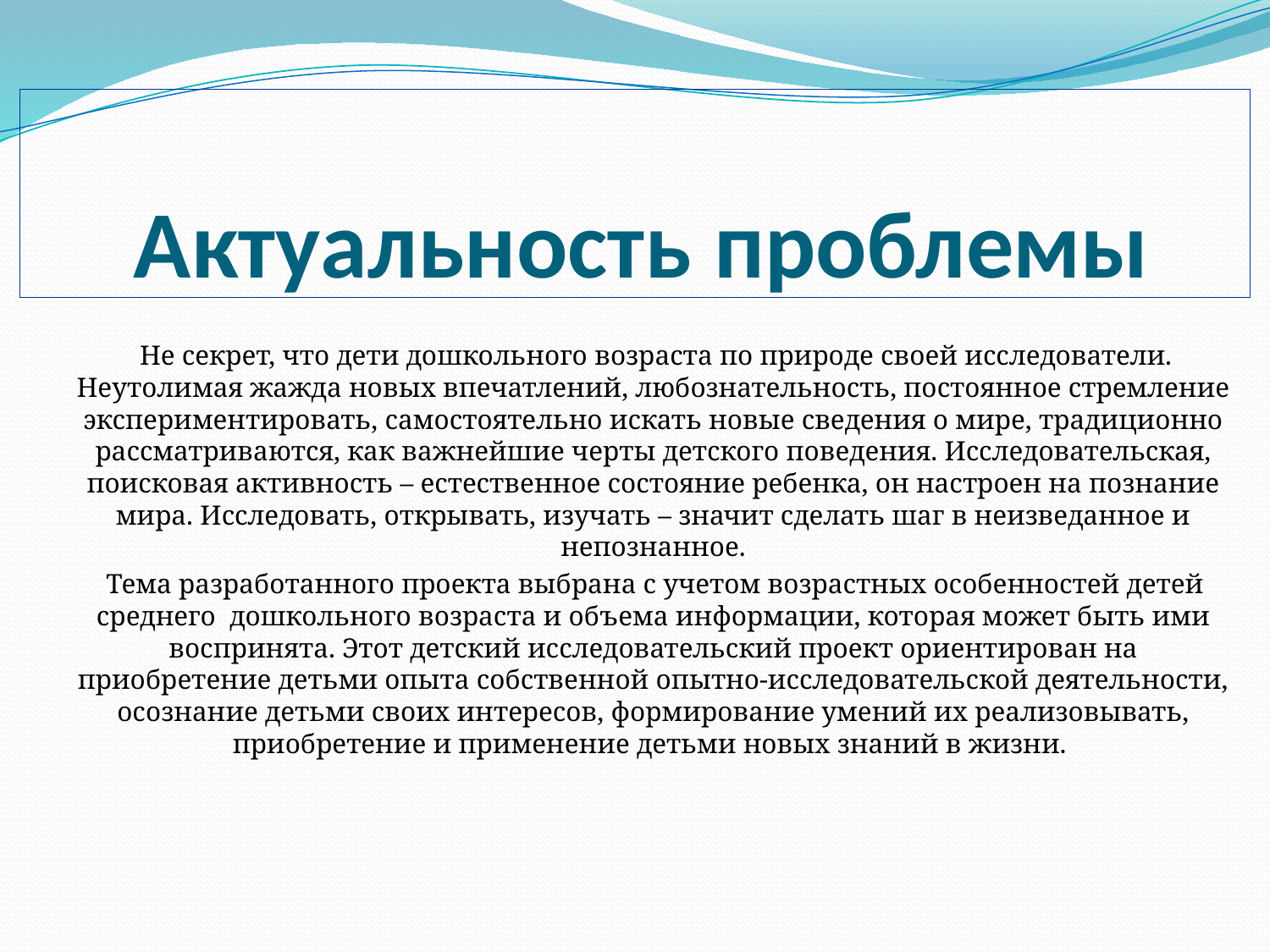

# Актуальность проблемы
 Не секрет, что дети дошкольного возраста по природе своей исследователи. Неутолимая жажда новых впечатлений, любознательность, постоянное стремление экспериментировать, самостоятельно искать новые сведения о мире, традиционно рассматриваются, как важнейшие черты детского поведения. Исследовательская, поисковая активность – естественное состояние ребенка, он настроен на познание мира. Исследовать, открывать, изучать – значит сделать шаг в неизведанное и непознанное.
     Тема разработанного проекта выбрана с учетом возрастных особенностей детей среднего  дошкольного возраста и объема информации, которая может быть ими воспринята. Этот детский исследовательский проект ориентирован на приобретение детьми опыта собственной опытно-исследовательской деятельности, осознание детьми своих интересов, формирование умений их реализовывать, приобретение и применение детьми новых знаний в жизни.